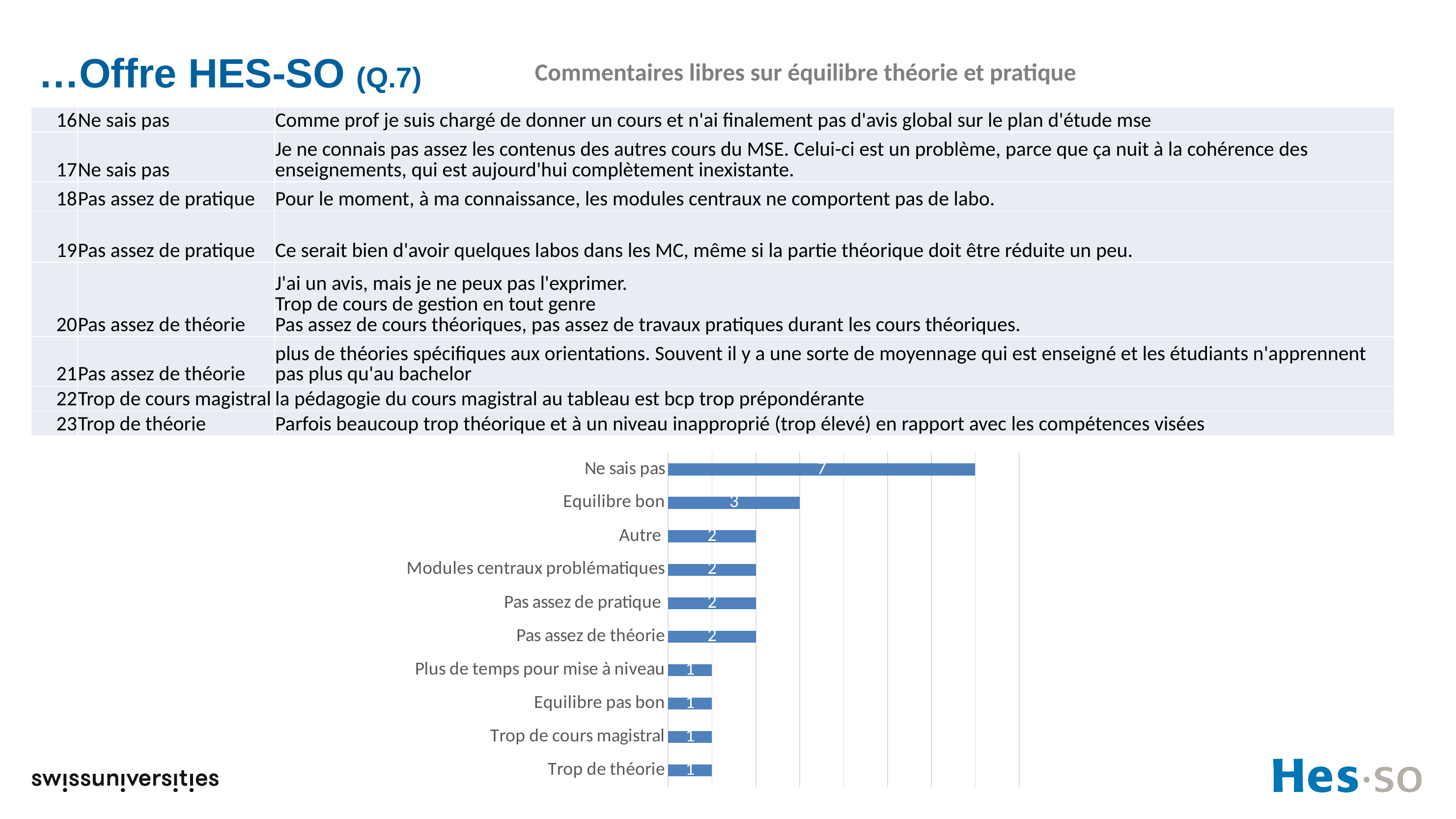

# …Offre HES-SO (Q.7)
Commentaires libres sur équilibre théorie et pratique
| 16 | Ne sais pas | Comme prof je suis chargé de donner un cours et n'ai finalement pas d'avis global sur le plan d'étude mse |
| --- | --- | --- |
| 17 | Ne sais pas | Je ne connais pas assez les contenus des autres cours du MSE. Celui-ci est un problème, parce que ça nuit à la cohérence des enseignements, qui est aujourd'hui complètement inexistante. |
| 18 | Pas assez de pratique | Pour le moment, à ma connaissance, les modules centraux ne comportent pas de labo. |
| 19 | Pas assez de pratique | Ce serait bien d'avoir quelques labos dans les MC, même si la partie théorique doit être réduite un peu. |
| 20 | Pas assez de théorie | J'ai un avis, mais je ne peux pas l'exprimer. Trop de cours de gestion en tout genre Pas assez de cours théoriques, pas assez de travaux pratiques durant les cours théoriques. |
| 21 | Pas assez de théorie | plus de théories spécifiques aux orientations. Souvent il y a une sorte de moyennage qui est enseigné et les étudiants n'apprennent pas plus qu'au bachelor |
| 22 | Trop de cours magistral | la pédagogie du cours magistral au tableau est bcp trop prépondérante |
| 23 | Trop de théorie | Parfois beaucoup trop théorique et à un niveau inapproprié (trop élevé) en rapport avec les compétences visées |

### Chart

| Category |  |
|---|---|
| Ne sais pas | 7.0 |
| Equilibre bon | 3.0 |
| Autre  | 2.0 |
| Modules centraux problématiques | 2.0 |
| Pas assez de pratique  | 2.0 |
| Pas assez de théorie | 2.0 |
| Plus de temps pour mise à niveau | 1.0 |
| Equilibre pas bon | 1.0 |
| Trop de cours magistral | 1.0 |
| Trop de théorie | 1.0 |